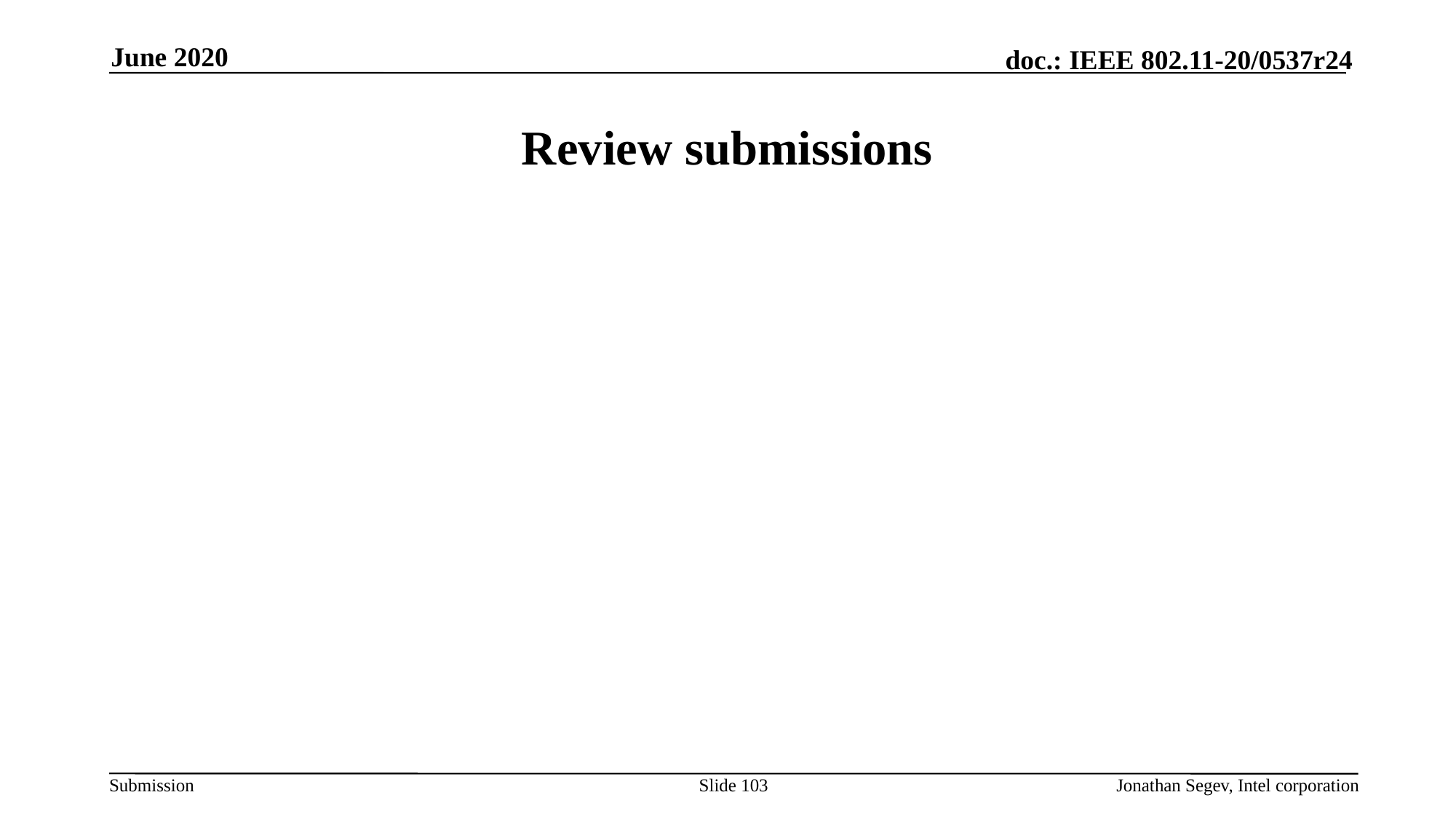

June 2020
# Review submissions

Slide 103
Jonathan Segev, Intel corporation